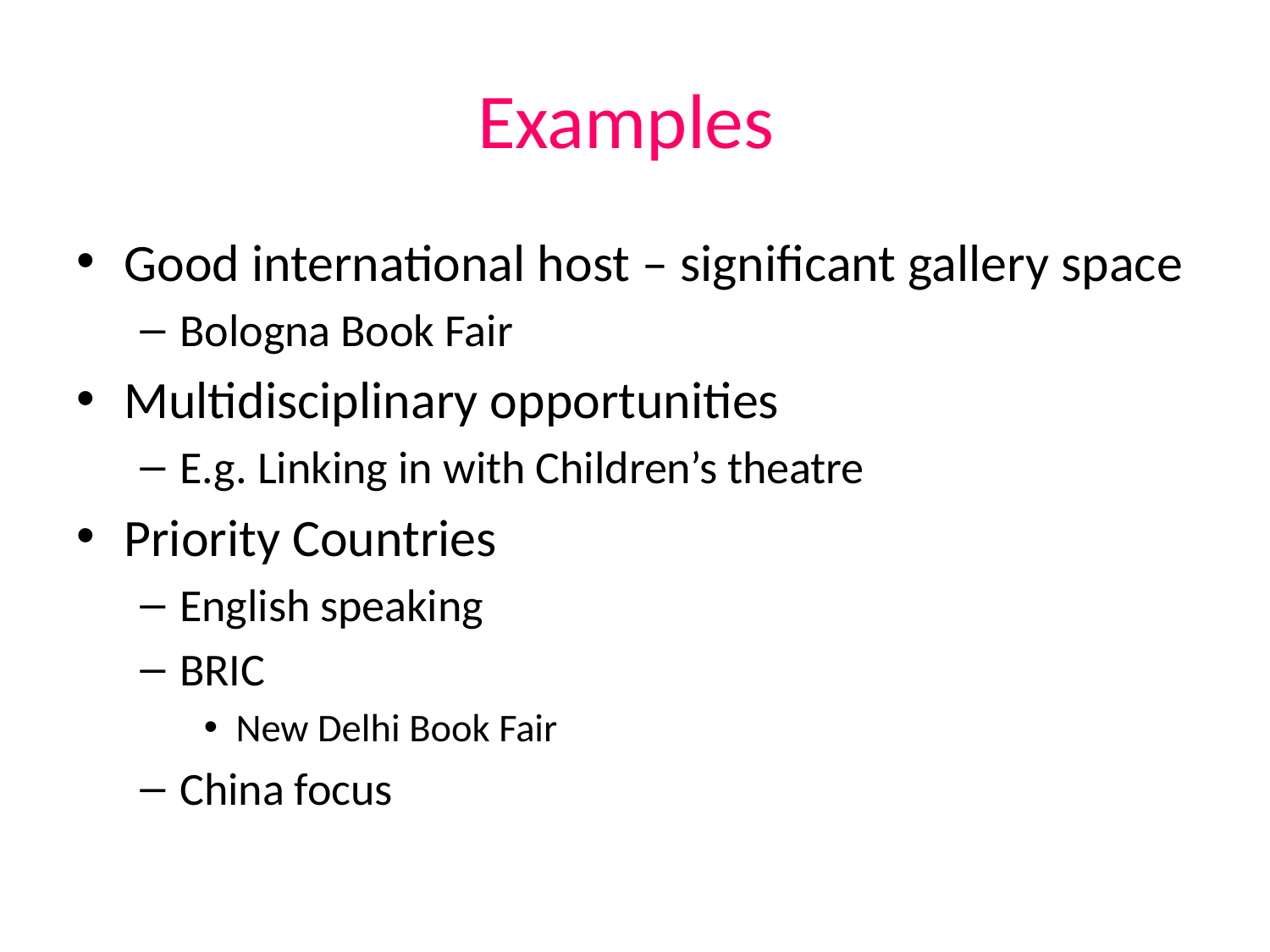

# Examples
Good international host – significant gallery space
Bologna Book Fair
Multidisciplinary opportunities
E.g. Linking in with Children’s theatre
Priority Countries
English speaking
BRIC
New Delhi Book Fair
China focus